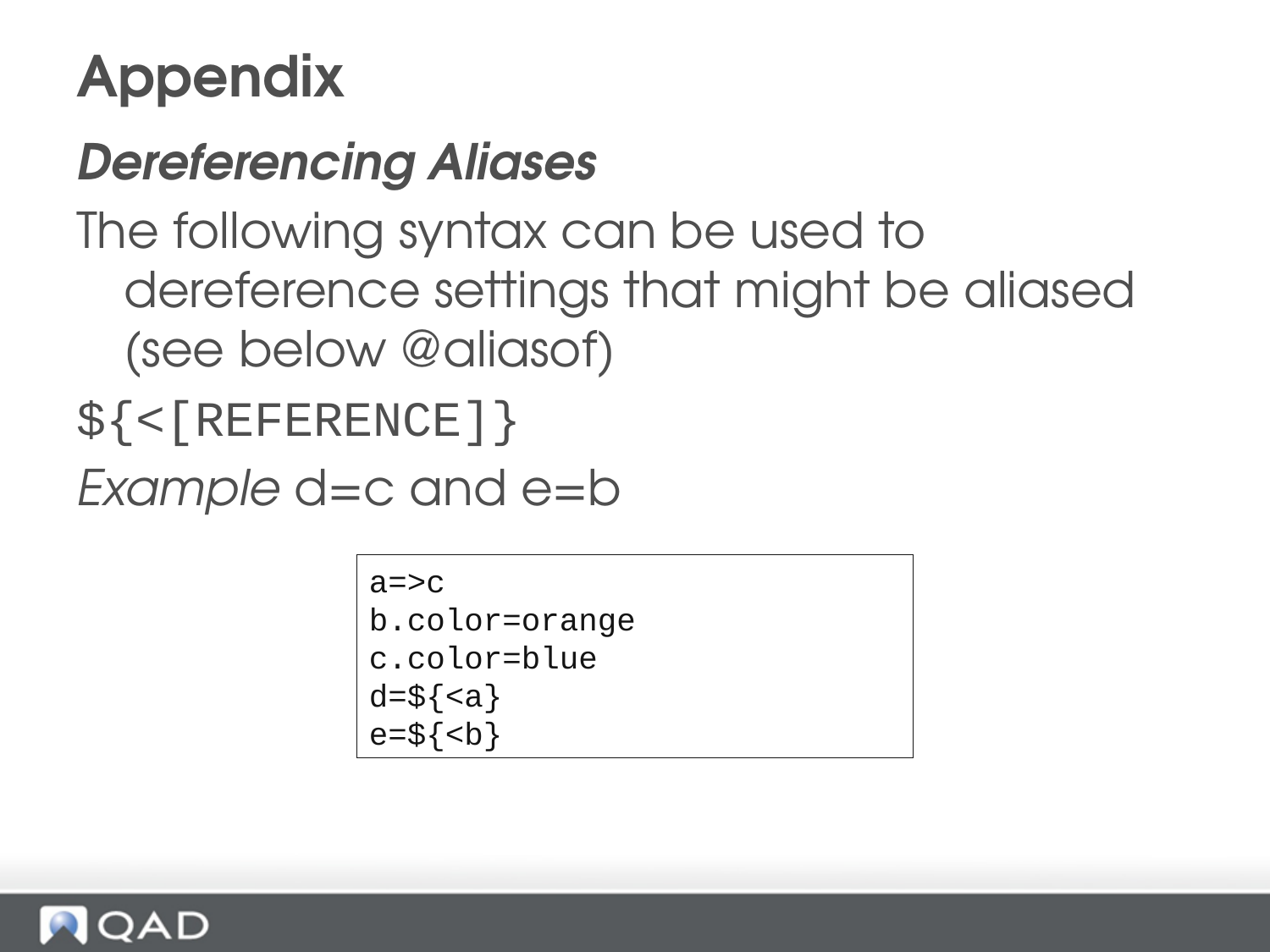

# Appendix
Dereferencing Aliases
The following syntax can be used to dereference settings that might be aliased (see below @aliasof)
${<[REFERENCE]}
Example d=c and e=b
a=>c
b.color=orange
c.color=blue
d=${<a}
e=${<b}